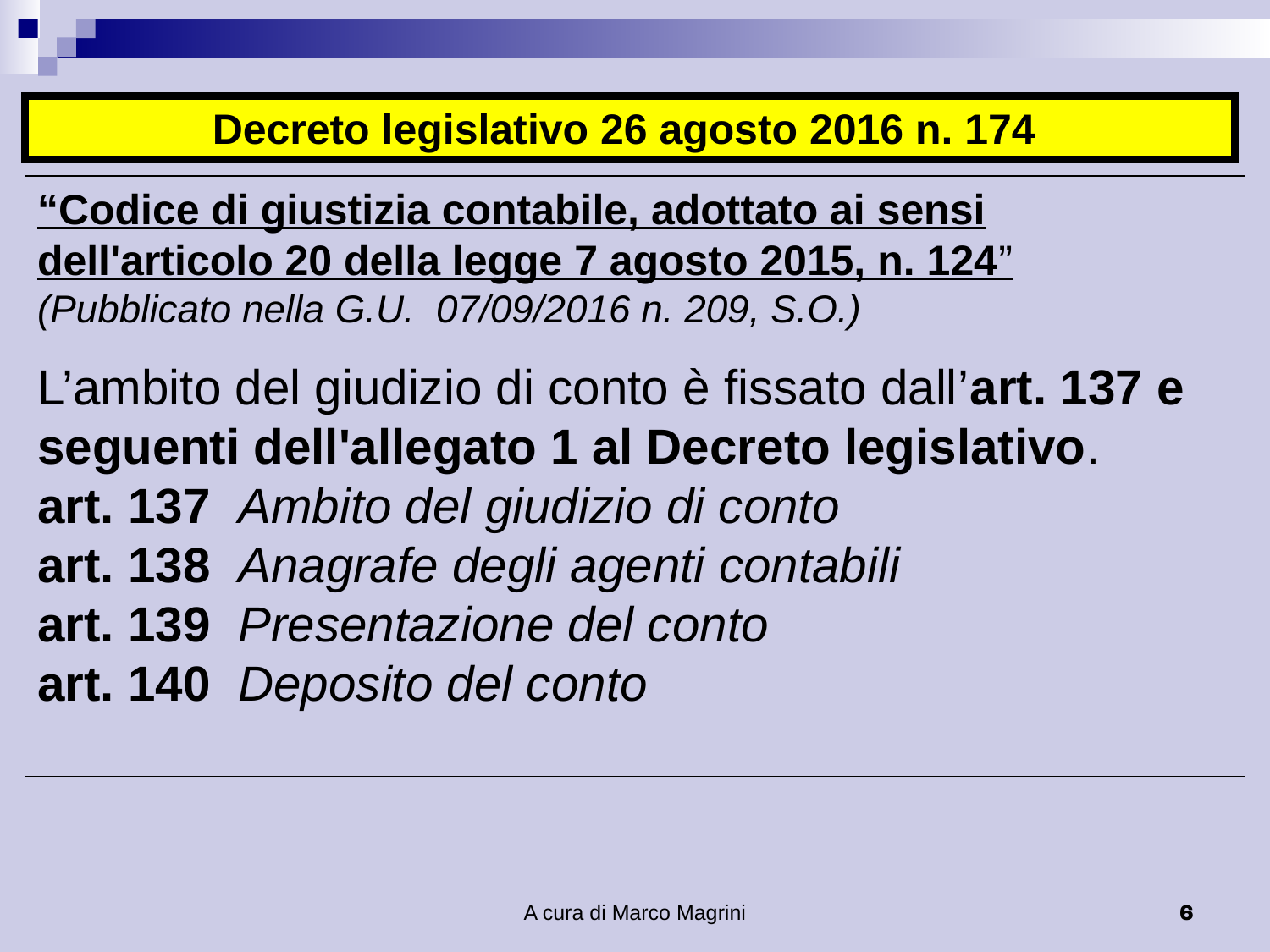

Decreto legislativo 26 agosto 2016 n. 174
“Codice di giustizia contabile, adottato ai sensi dell'articolo 20 della legge 7 agosto 2015, n. 124”
(Pubblicato nella G.U.  07/09/2016 n. 209, S.O.)

L’ambito del giudizio di conto è fissato dall’art. 137 e seguenti dell'allegato 1 al Decreto legislativo.
art. 137  Ambito del giudizio di conto
art. 138  Anagrafe degli agenti contabili
art. 139  Presentazione del conto
art. 140  Deposito del conto

A cura di Marco Magrini
6